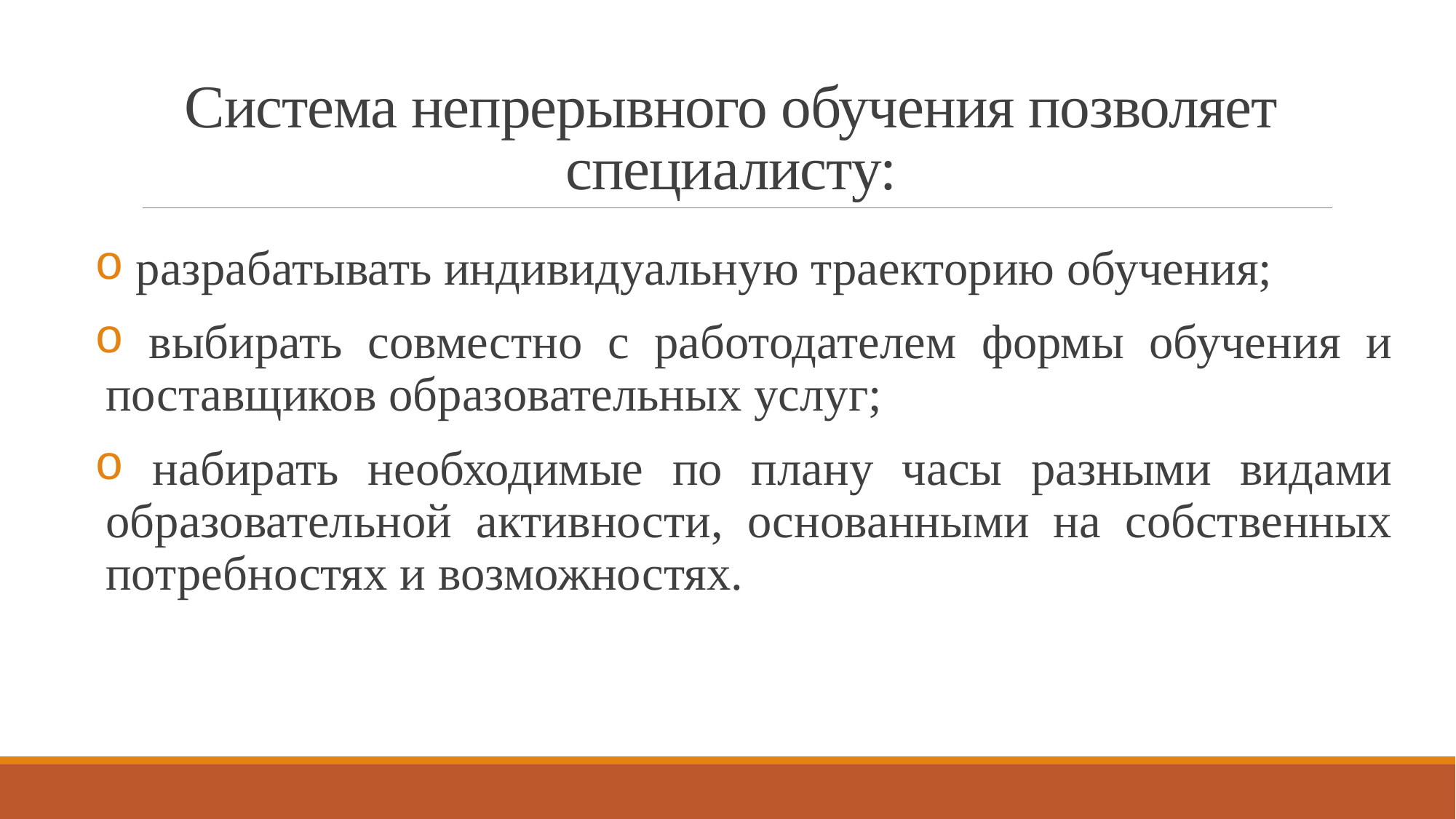

# Система непрерывного обучения позволяет специалисту:
 разрабатывать индивидуальную траекторию обучения;
 выбирать совместно с работодателем формы обучения и поставщиков образовательных услуг;
 набирать необходимые по плану часы разными видами образовательной активности, основанными на собственных потребностях и возможностях.